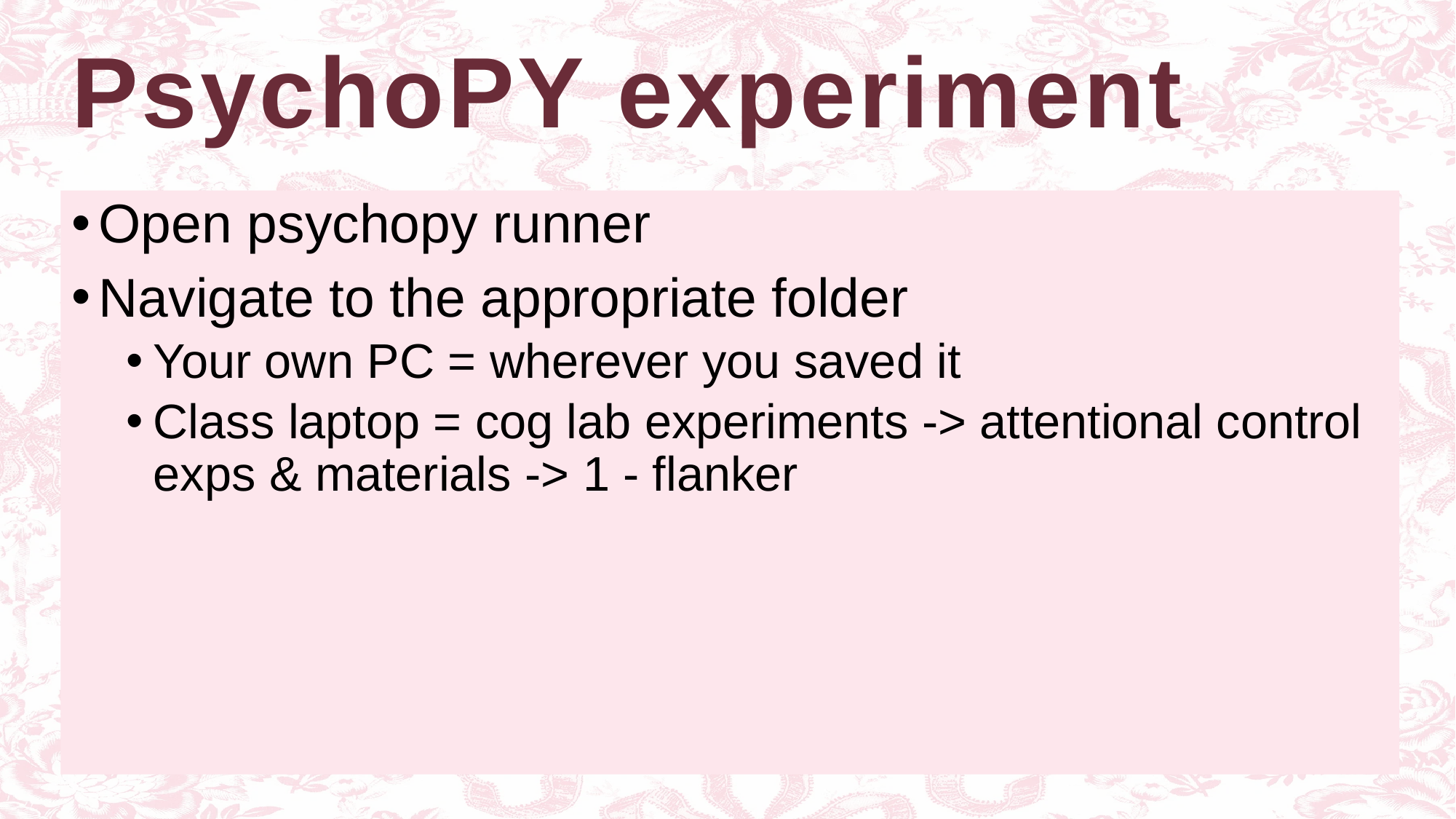

# PsychoPY experiment
Open psychopy runner
Navigate to the appropriate folder
Your own PC = wherever you saved it
Class laptop = cog lab experiments -> attentional control exps & materials -> 1 - flanker